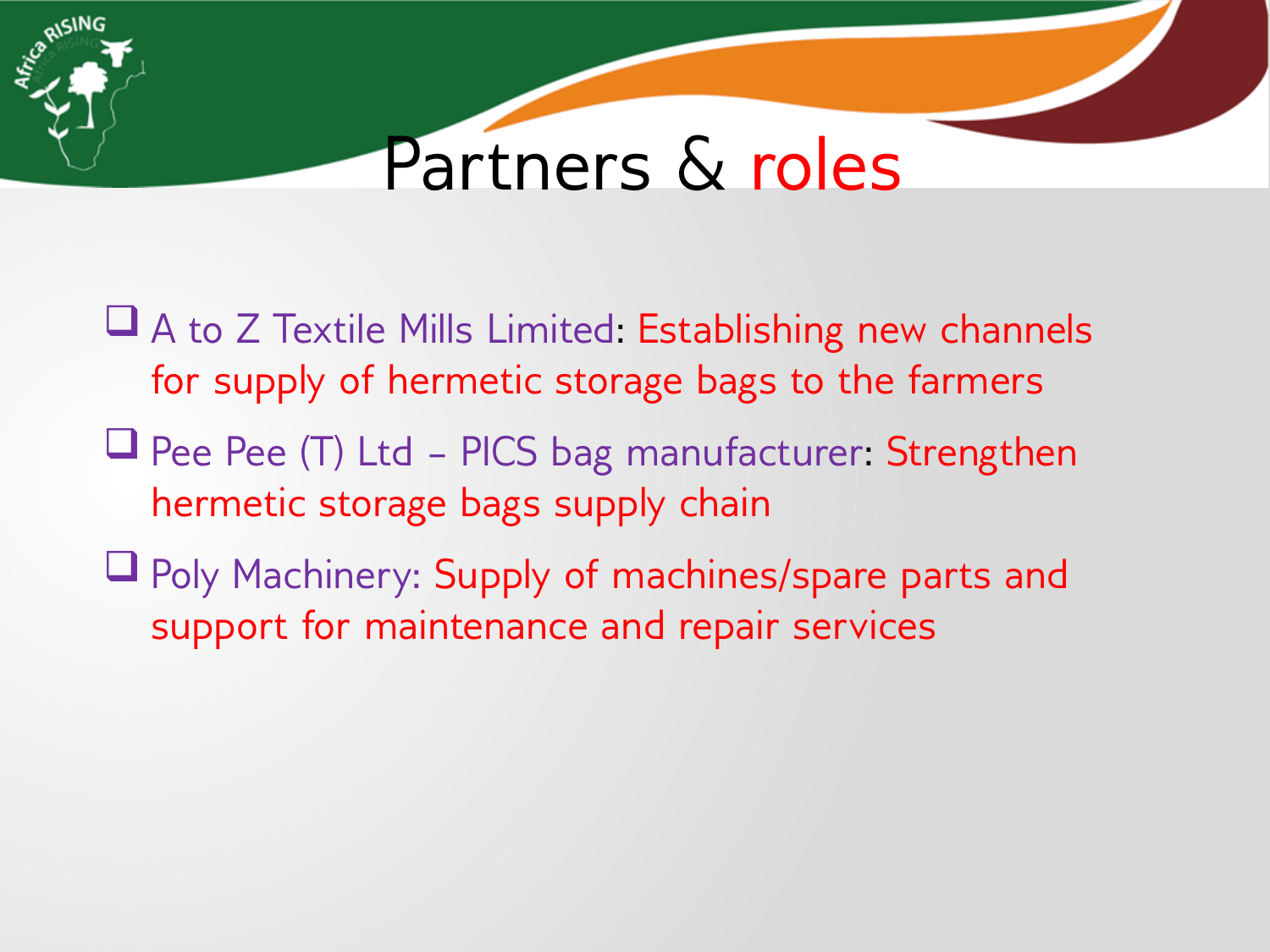

Partners & roles

A to Z Textile Mills Limited: Establishing new channels for supply of hermetic storage bags to the farmers
Pee Pee (T) Ltd – PICS bag manufacturer: Strengthen hermetic storage bags supply chain
Poly Machinery: Supply of machines/spare parts and support for maintenance and repair services